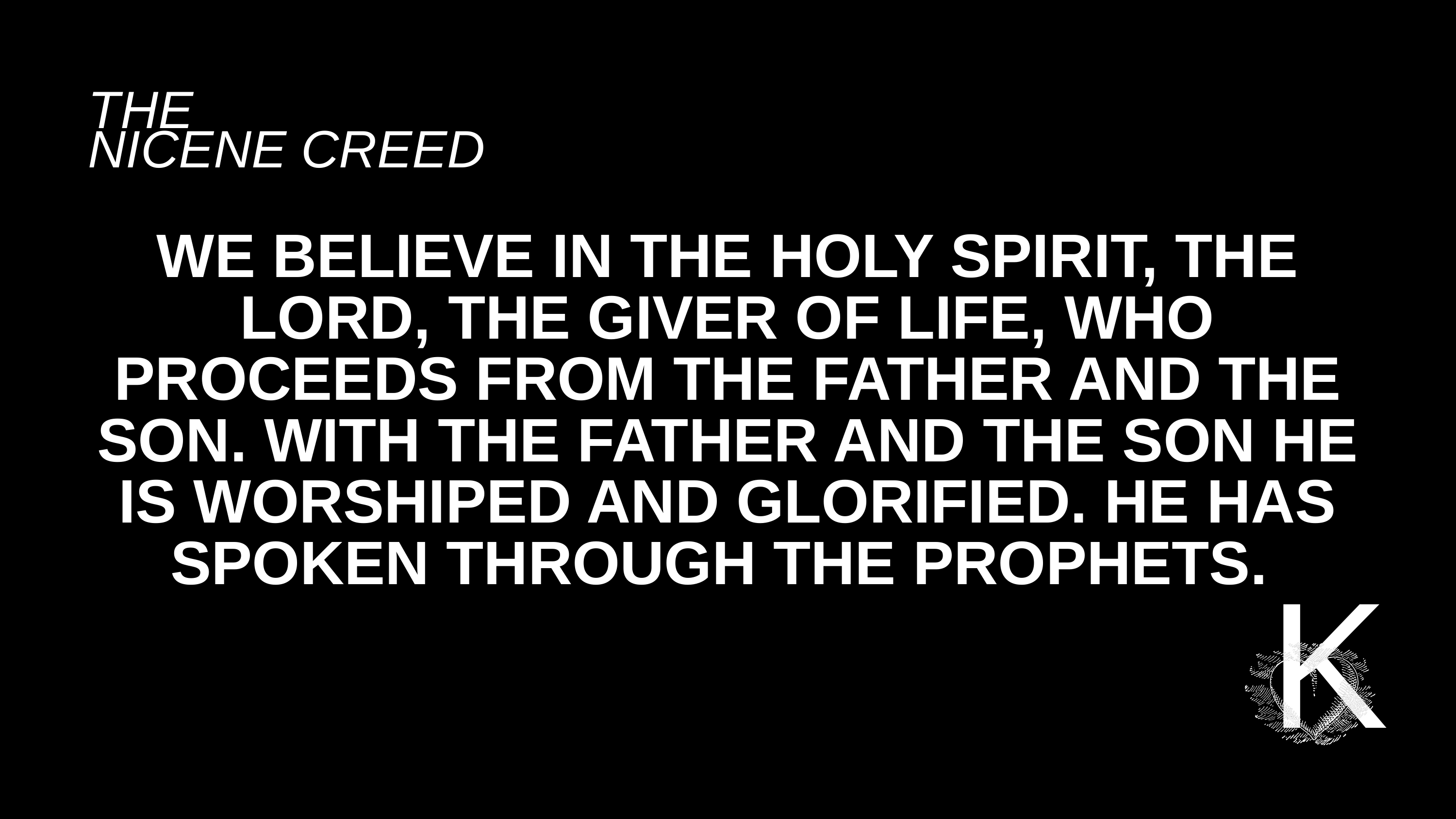

THE
NICENE CREED
WE BELIEVE IN THE HOLY SPIRIT, THE LORD, THE GIVER OF LIFE, WHO PROCEEDS FROM THE FATHER AND THE SON. WITH THE FATHER AND THE SON HE IS WORSHIPED AND GLORIFIED. HE HAS SPOKEN THROUGH THE PROPHETS.
K